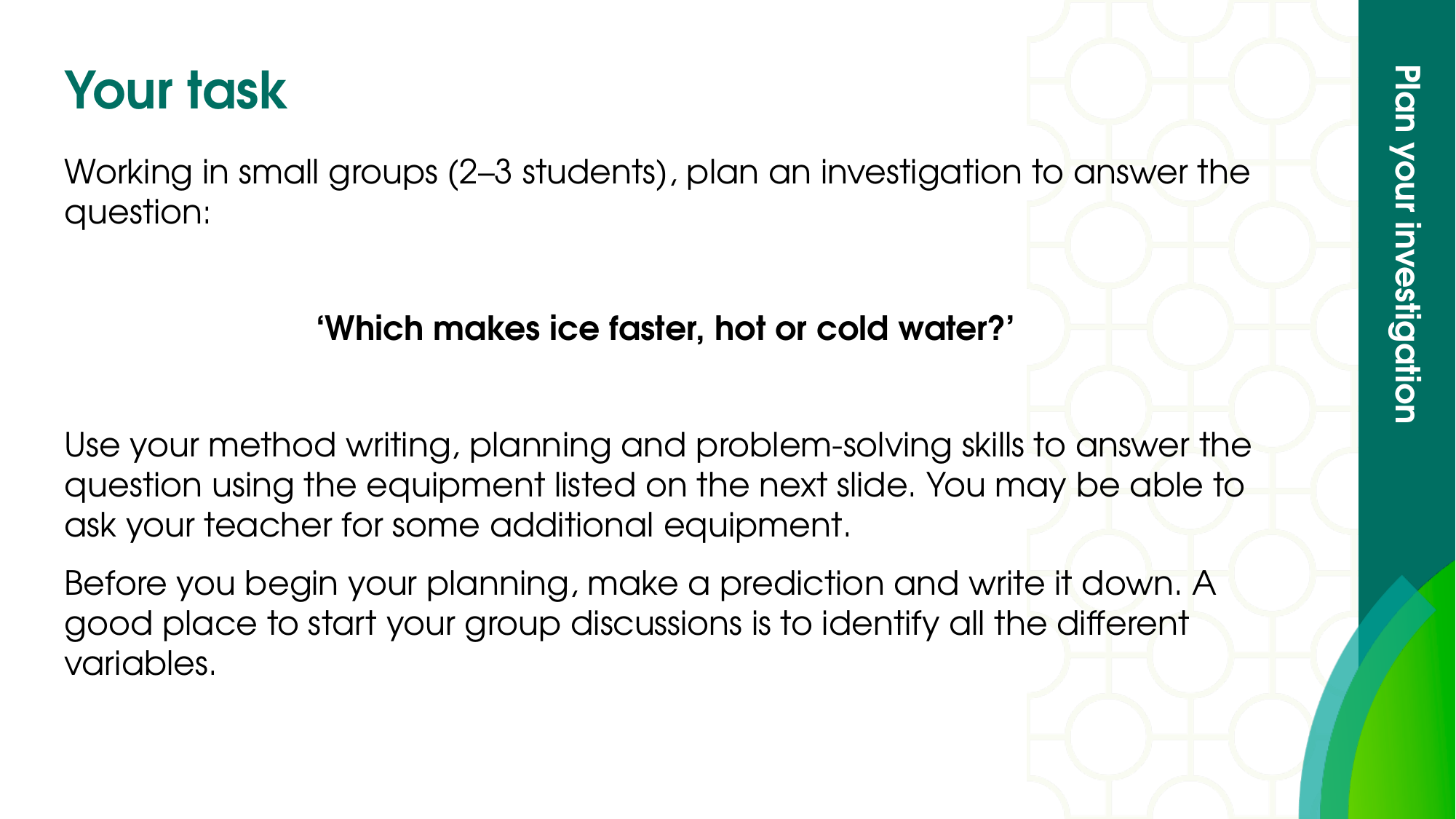

# Your task
Working in small groups (2–3 students), plan an investigation to answer the question:

‘Which makes ice faster, hot or cold water?’

Use your method writing, planning and problem-solving skills to answer the question using the equipment listed on the next slide. You may be able to ask your teacher for some additional equipment.
Before you begin your planning, make a prediction and write it down. A good place to start your group discussions is to identify all the different variables.
Plan your investigation